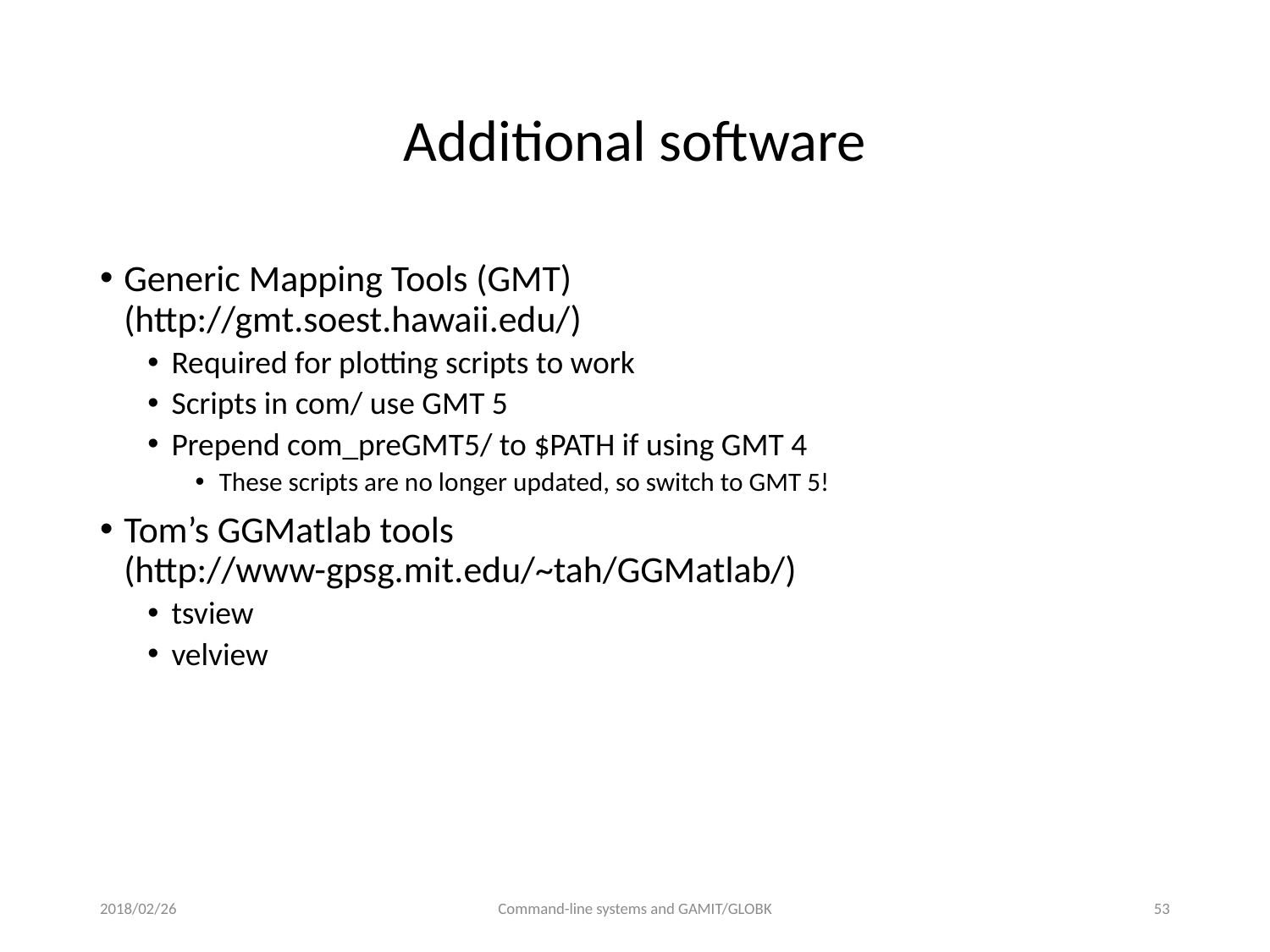

# Additional software
Generic Mapping Tools (GMT)
(http://gmt.soest.hawaii.edu/)
Required for plotting scripts to work
Scripts in com/ use GMT 5
Prepend com_preGMT5/ to $PATH if using GMT 4
These scripts are no longer updated, so switch to GMT 5!
Tom’s GGMatlab tools
(http://www-gpsg.mit.edu/~tah/GGMatlab/)
tsview
velview

2018/02/26
Command-line systems and GAMIT/GLOBK
53